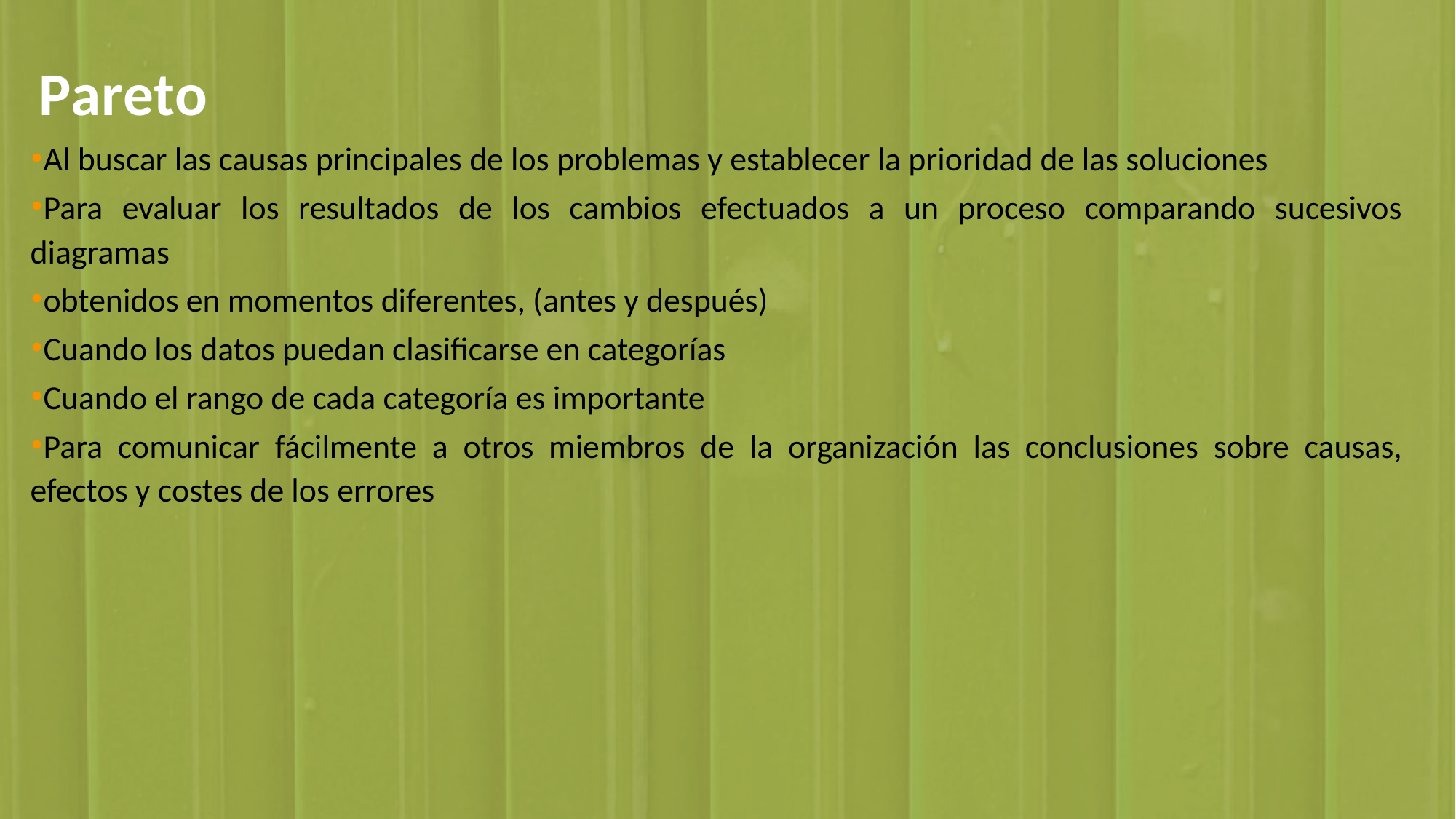

Pareto
Al buscar las causas principales de los problemas y establecer la prioridad de las soluciones
Para evaluar los resultados de los cambios efectuados a un proceso comparando sucesivos diagramas
obtenidos en momentos diferentes, (antes y después)
Cuando los datos puedan clasificarse en categorías
Cuando el rango de cada categoría es importante
Para comunicar fácilmente a otros miembros de la organización las conclusiones sobre causas, efectos y costes de los errores